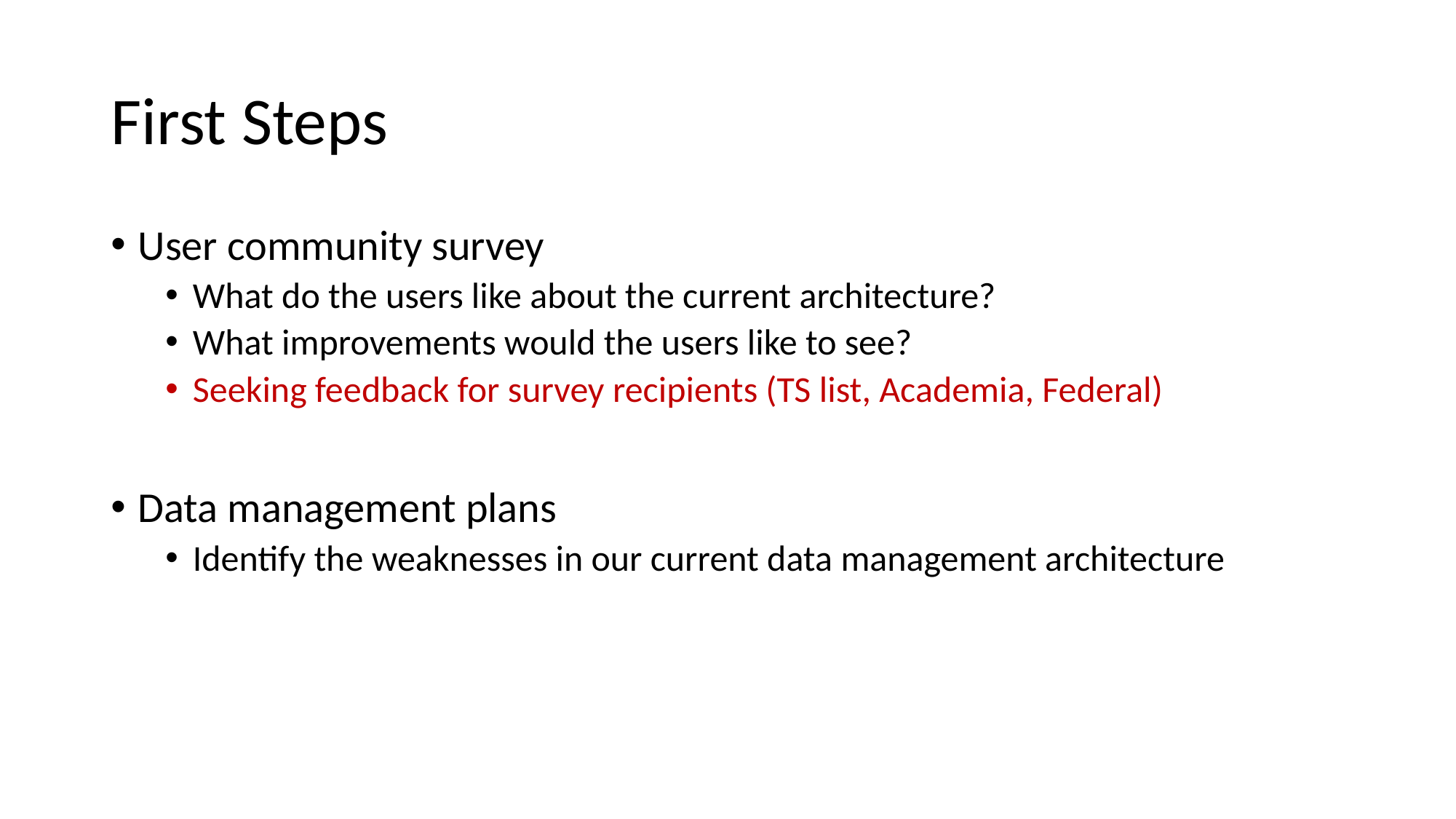

# First Steps
User community survey
What do the users like about the current architecture?
What improvements would the users like to see?
Seeking feedback for survey recipients (TS list, Academia, Federal)

Data management plans
Identify the weaknesses in our current data management architecture